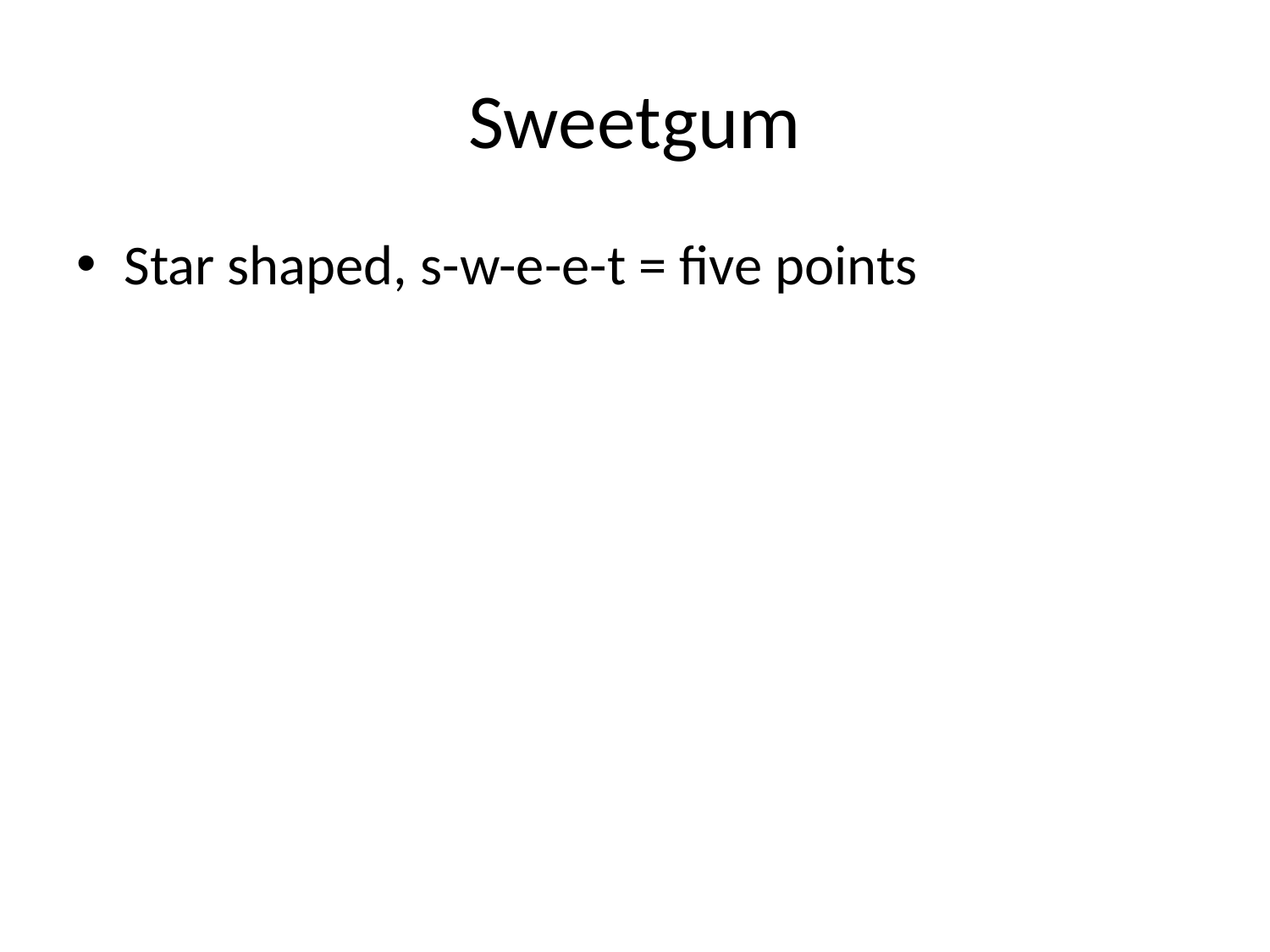

# Sweetgum
Star shaped, s-w-e-e-t = five points